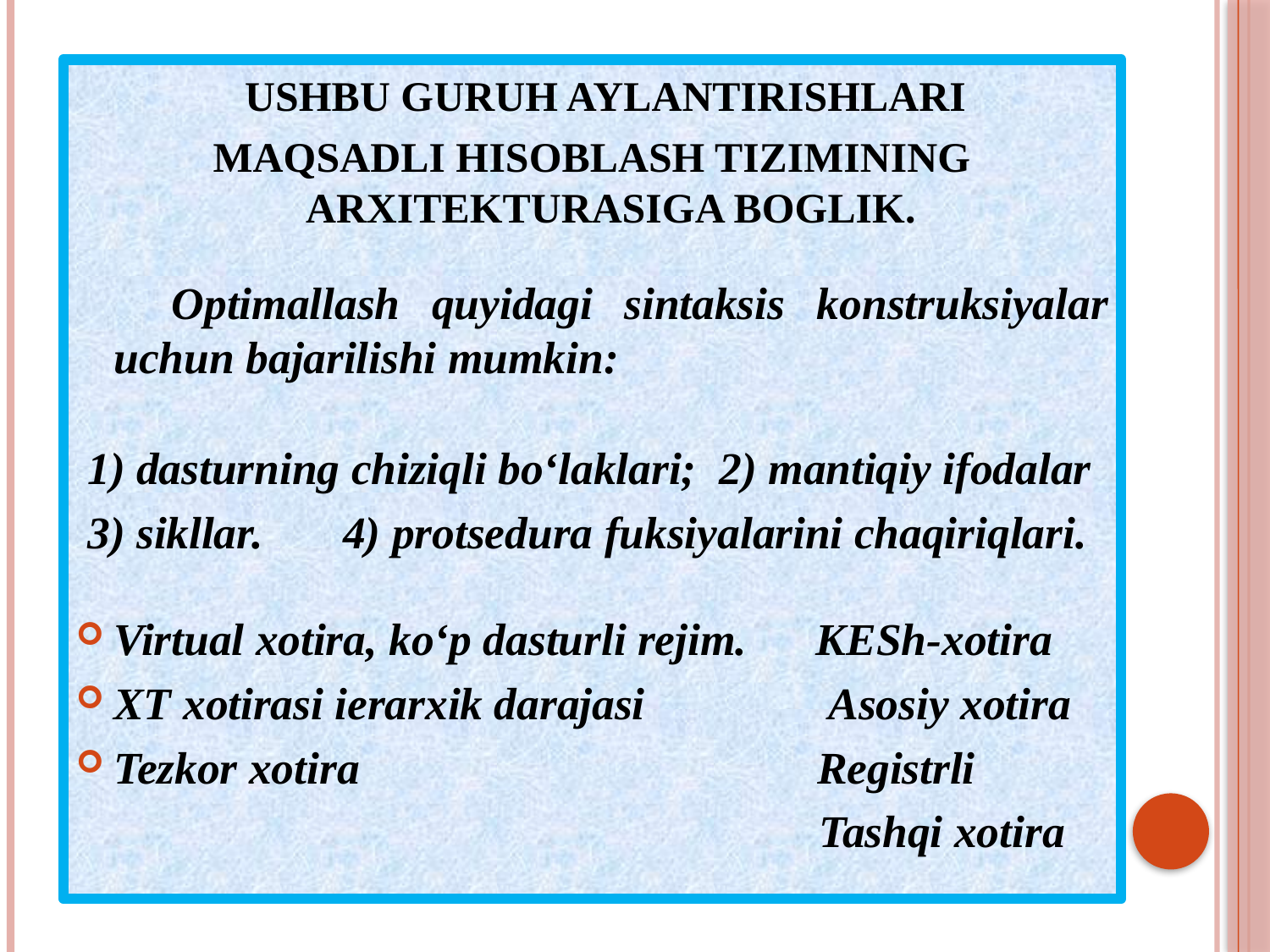

USHBU GURUH AYLANTIRISHLARI
MAQSADLI HISOBLASH TIZIMINING ARXITEKTURASIGA BOGLIK.

   Optimallash quyidagi sintaksis konstruksiyalar uchun bajarilishi mumkin:

 1) dasturning chiziqli bo‘laklari;  2) mantiqiy ifodalar
 3) sikllar.       4) protsedura fuksiyalarini chaqiriqlari.

Virtual xotira, ko‘p dasturli rejim.      KESh-xotira
XT xotirasi ierarxik darajasi                Asosiy xotira
Tezkor xotira                                        Registrli
                                                                 Tashqi xotira